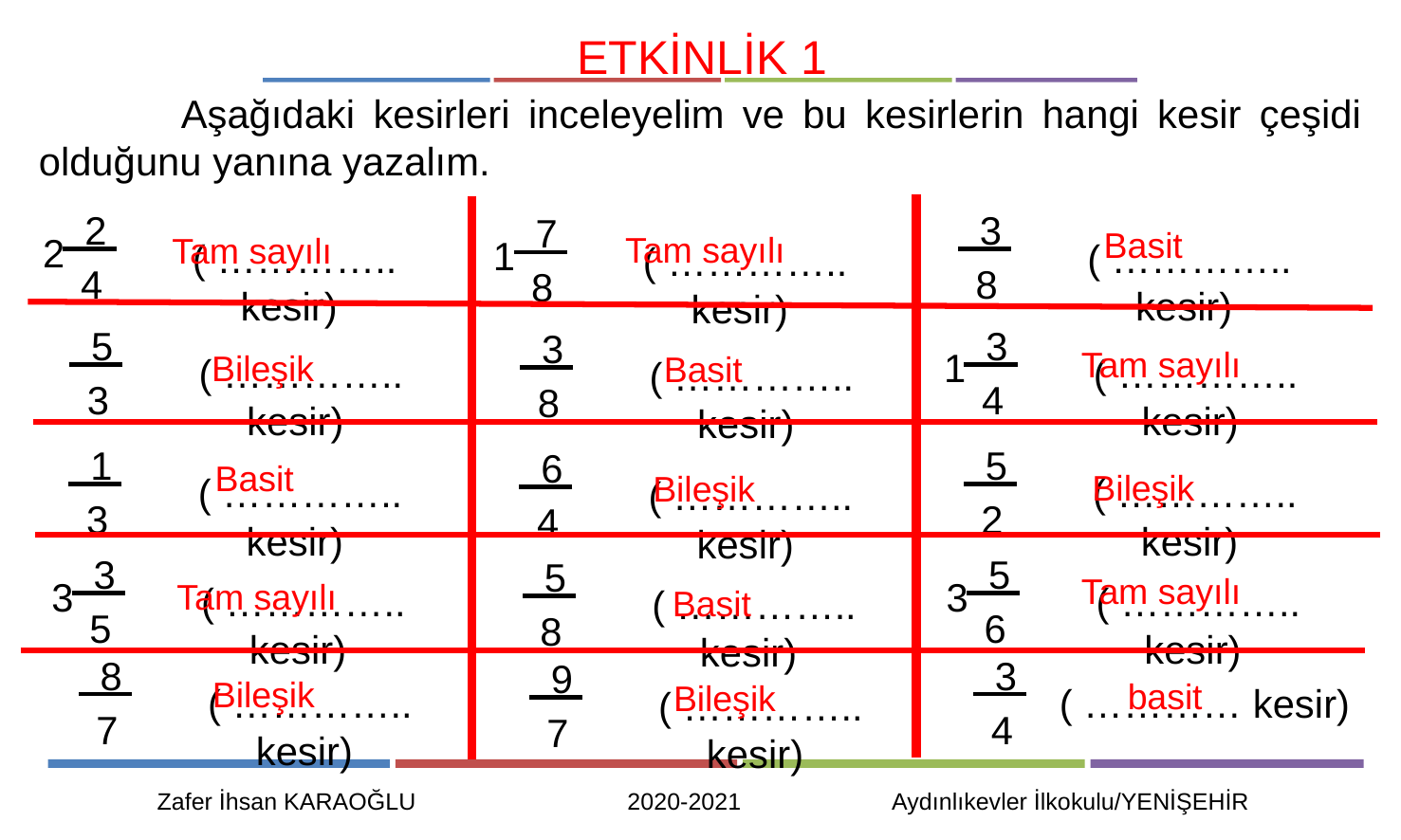

ETKİNLİK 1

	Aşağıdaki kesirleri inceleyelim ve bu kesirlerin hangi kesir çeşidi olduğunu yanına yazalım.
2
2
( ………….. kesir)
4
5

( ………….. kesir)
3
1

( ………….. kesir)
3
3
3
( ………….. kesir)
5
8

( ………….. kesir)
7
3

( ………….. kesir)
8
3
1
( ………….. kesir)
4
5

( ………….. kesir)
2
5
3
( ………….. kesir)
6
3

( ………… kesir)
4
7
1
( ………….. kesir)
8
3

( ………….. kesir)
8
6

( ………….. kesir)
4
5

( ………….. kesir)
8
9

( ………….. kesir)
7
Basit
Tam sayılı
Tam sayılı
Tam sayılı
Bileşik
Basit
Basit
Bileşik
Bileşik
Tam sayılı
Tam sayılı
Basit
Bileşik
basit
Bileşik

Zafer İhsan KARAOĞLU                                2020-2021                       Aydınlıkevler İlkokulu/YENİŞEHİR